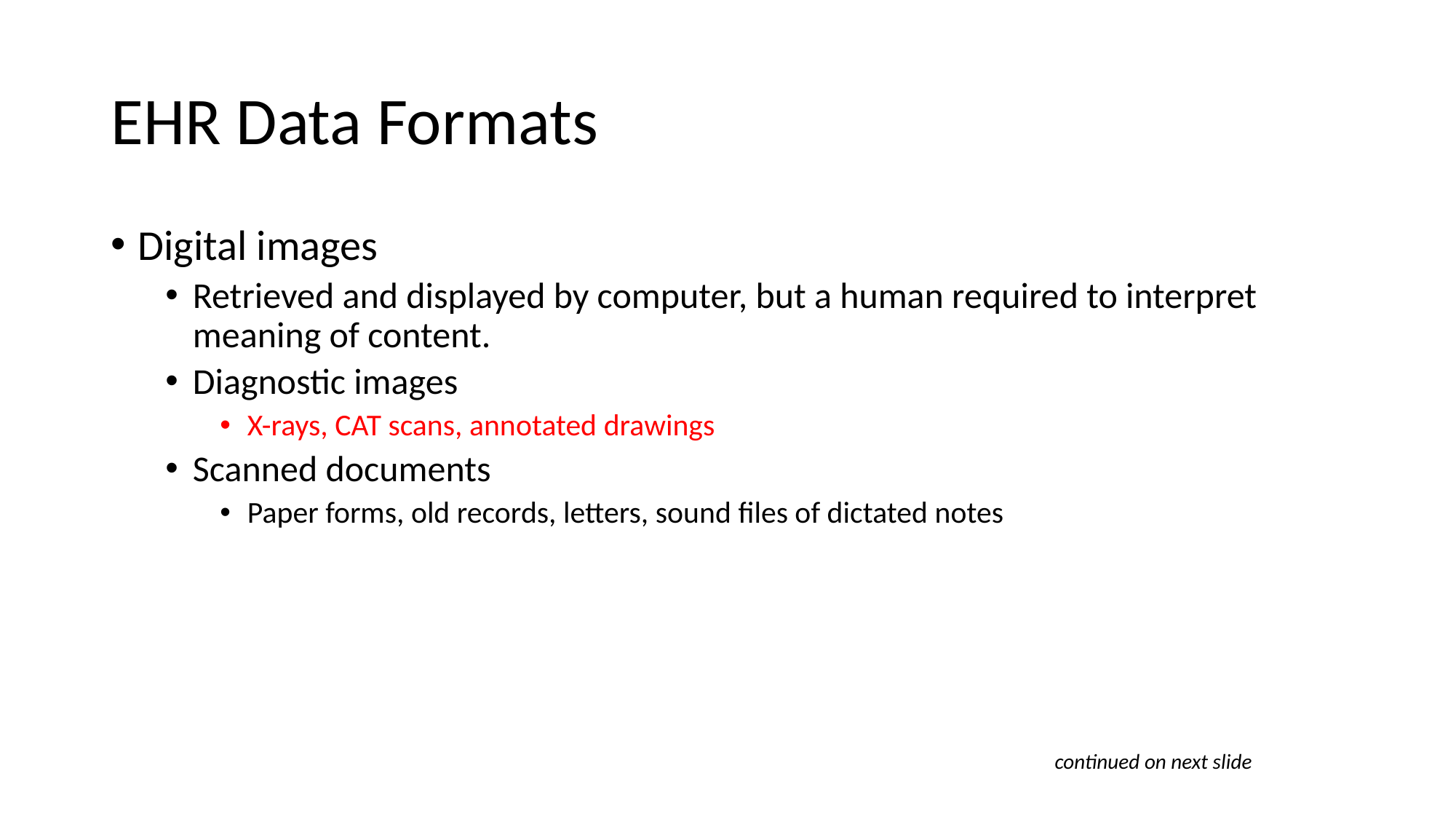

# EHR Data Formats
Digital images
Retrieved and displayed by computer, but a human required to interpret meaning of content.
Diagnostic images
X-rays, CAT scans, annotated drawings
Scanned documents
Paper forms, old records, letters, sound files of dictated notes
continued on next slide